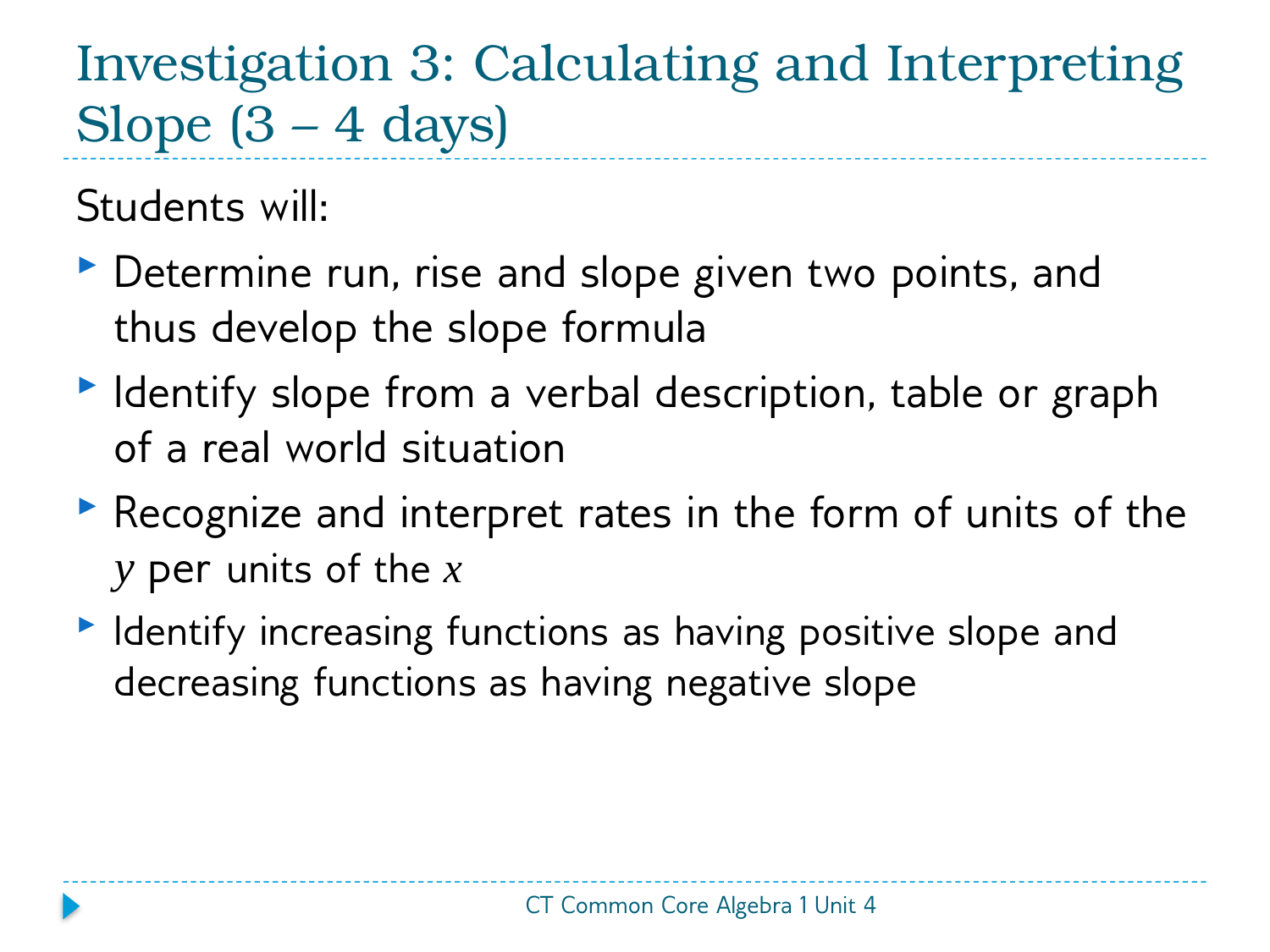

# Investigation 3: Calculating and Interpreting Slope (3 – 4 days)
Students will:
Determine run, rise and slope given two points, and thus develop the slope formula
Identify slope from a verbal description, table or graph of a real world situation
Recognize and interpret rates in the form of units of the y per units of the x
Identify increasing functions as having positive slope and decreasing functions as having negative slope

CT Common Core Algebra 1 Unit 4